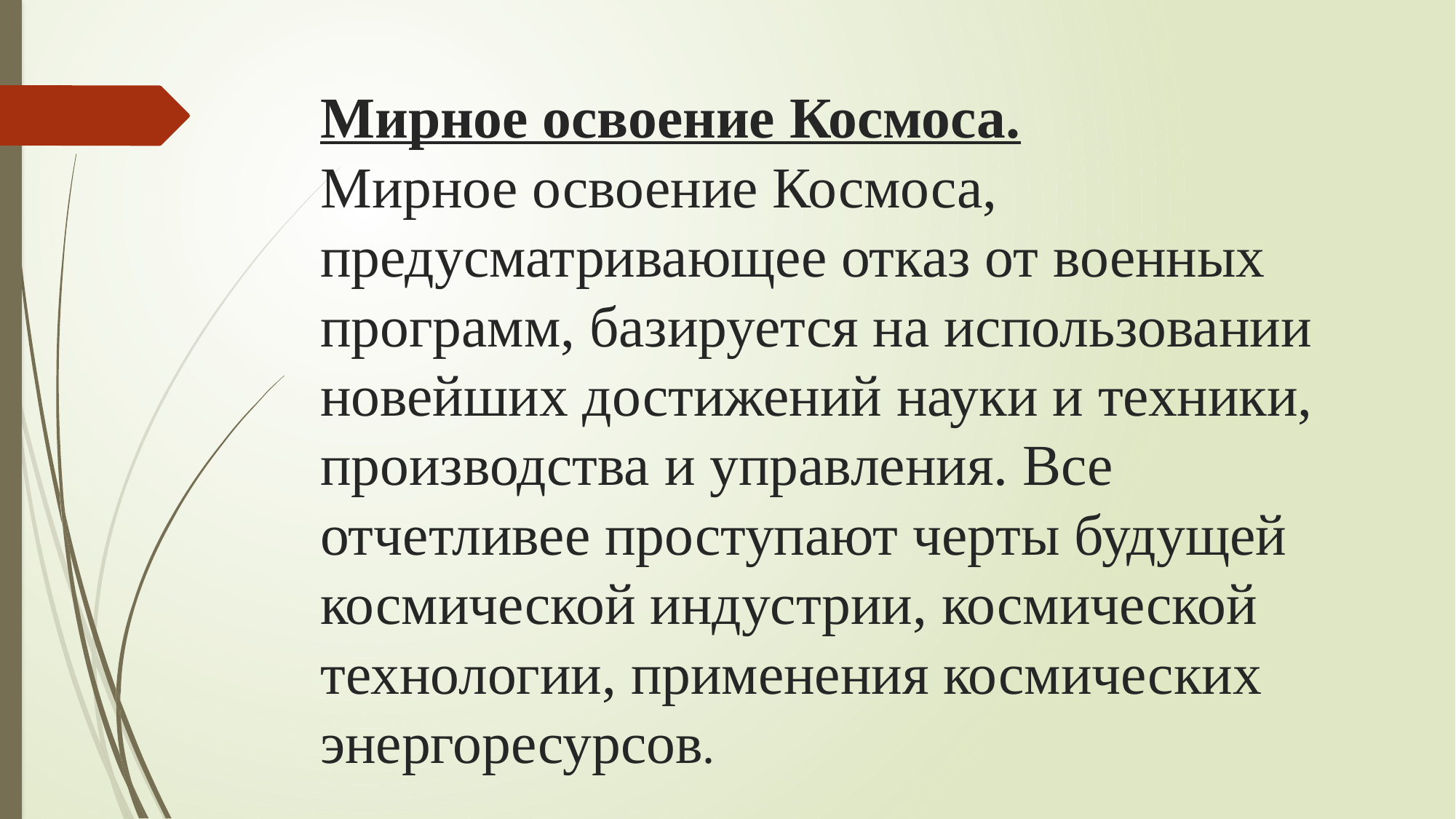

# Мирное освоение Космоса. Мирное освоение Космоса, предусматривающее отказ от военных программ, базируется на использовании новейших достижений науки и техники, производства и управления. Все отчетливее проступают черты будущей космической индустрии, космической технологии, применения космических энергоресурсов.